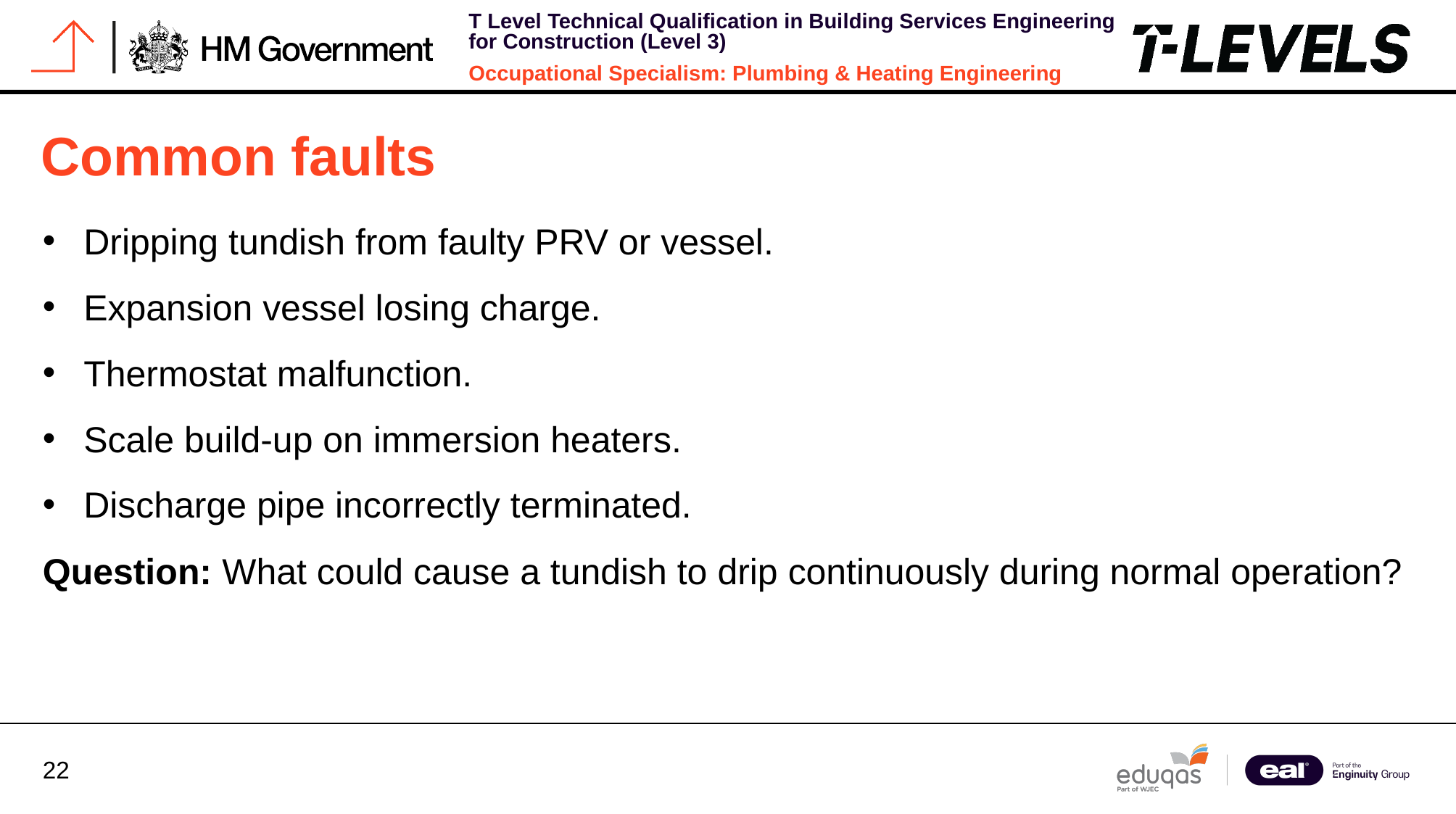

# Common faults
Dripping tundish from faulty PRV or vessel.
Expansion vessel losing charge.
Thermostat malfunction.
Scale build-up on immersion heaters.
Discharge pipe incorrectly terminated.
Question: What could cause a tundish to drip continuously during normal operation?